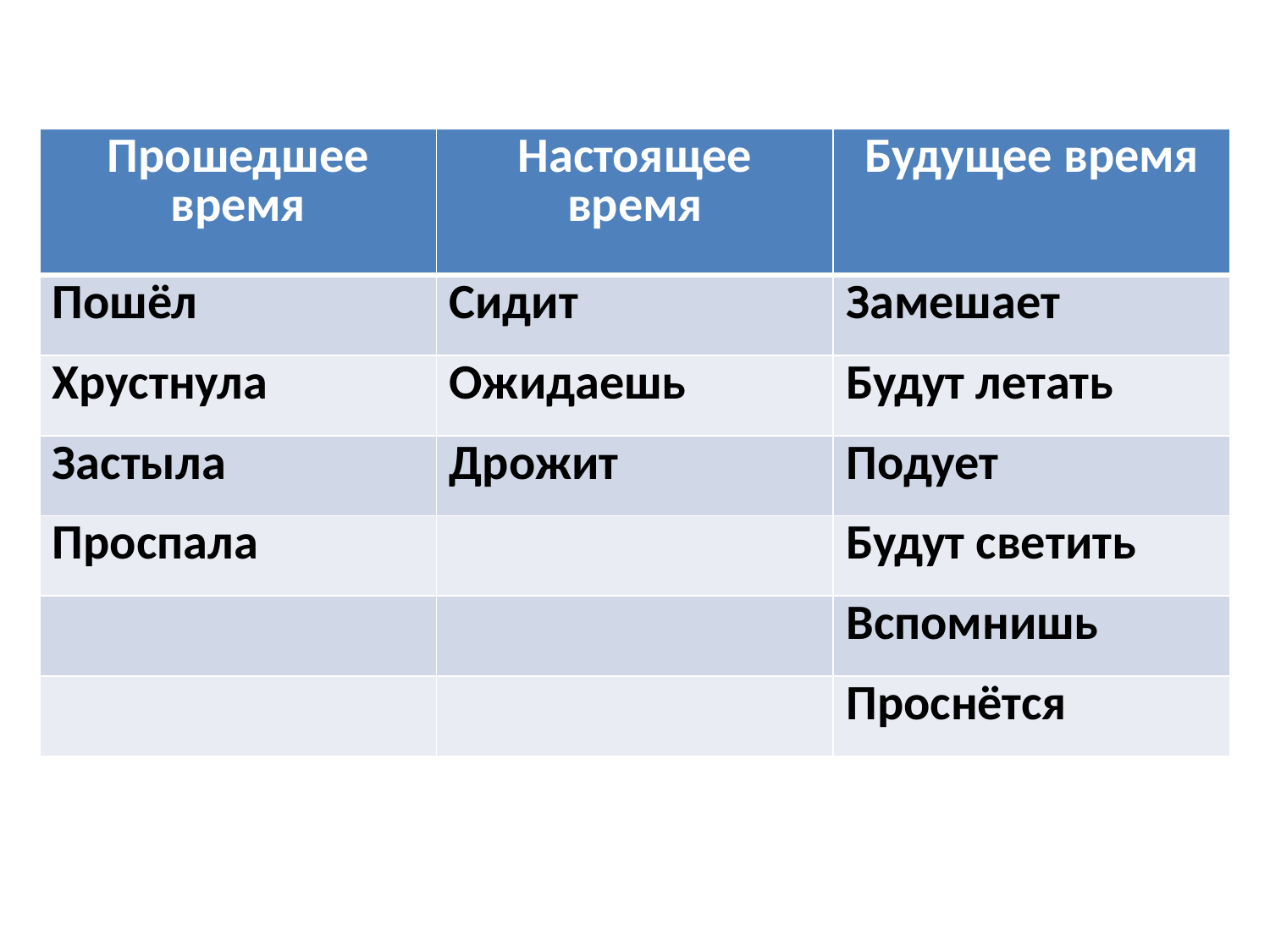

| Прошедшее время | Настоящее время | Будущее время |
| --- | --- | --- |
| Пошёл | Сидит | Замешает |
| Хрустнула | Ожидаешь | Будут летать |
| Застыла | Дрожит | Подует |
| Проспала |  | Будут светить |
|  |  | Вспомнишь |
|  |  | Проснётся |